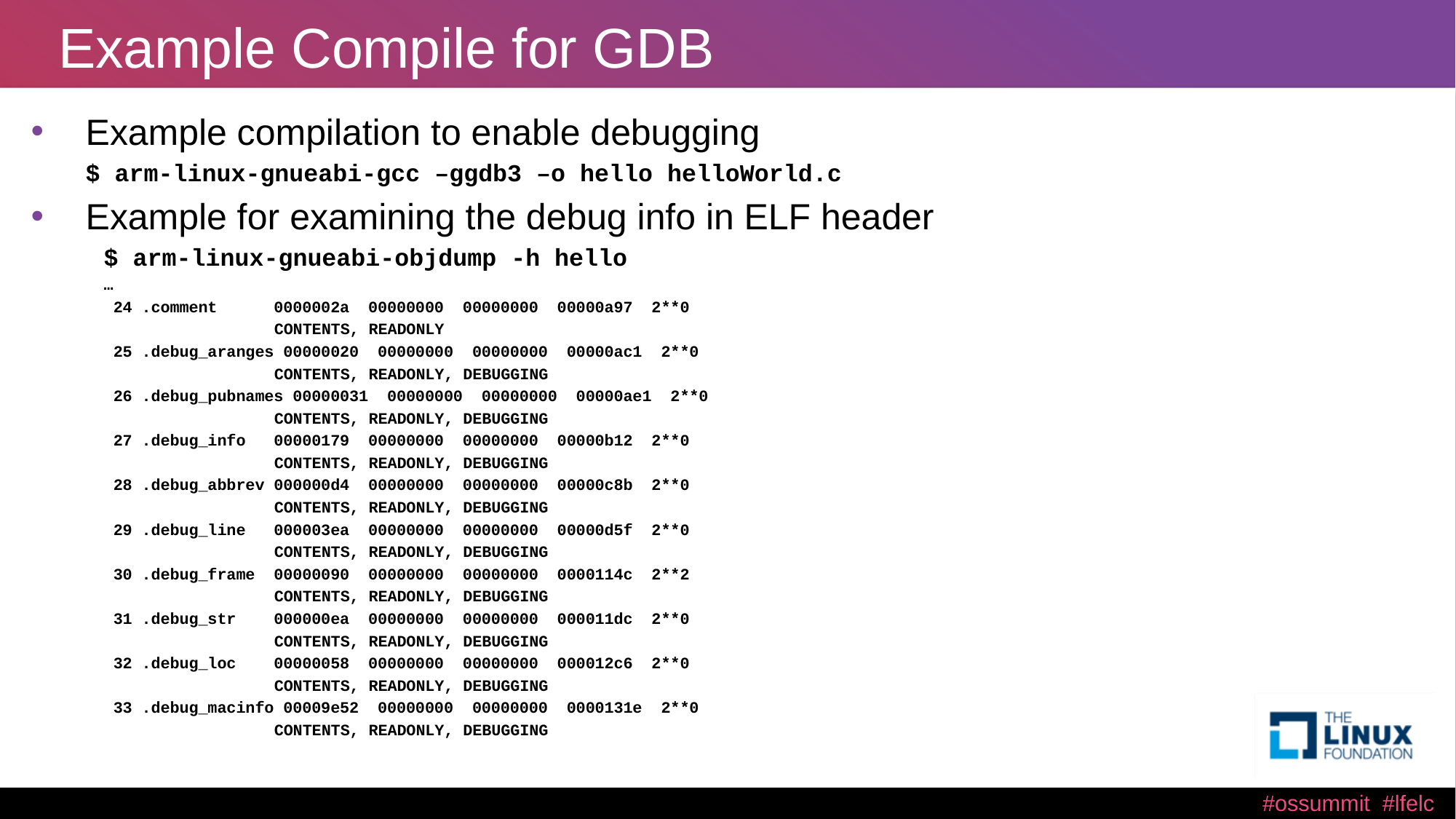

# Example Compile for GDB
Example compilation to enable debugging
	$ arm-linux-gnueabi-gcc –ggdb3 –o hello helloWorld.c
Example for examining the debug info in ELF header
$ arm-linux-gnueabi-objdump -h hello
…
 24 .comment      0000002a  00000000  00000000  00000a97  2**0
                  CONTENTS, READONLY
 25 .debug_aranges 00000020  00000000  00000000  00000ac1  2**0
                  CONTENTS, READONLY, DEBUGGING
 26 .debug_pubnames 00000031  00000000  00000000  00000ae1  2**0
                  CONTENTS, READONLY, DEBUGGING
 27 .debug_info   00000179  00000000  00000000  00000b12  2**0
                  CONTENTS, READONLY, DEBUGGING
 28 .debug_abbrev 000000d4  00000000  00000000  00000c8b  2**0
                  CONTENTS, READONLY, DEBUGGING
 29 .debug_line   000003ea  00000000  00000000  00000d5f  2**0
                  CONTENTS, READONLY, DEBUGGING
 30 .debug_frame  00000090  00000000  00000000  0000114c  2**2
                  CONTENTS, READONLY, DEBUGGING
 31 .debug_str    000000ea  00000000  00000000  000011dc  2**0
                  CONTENTS, READONLY, DEBUGGING
 32 .debug_loc    00000058  00000000  00000000  000012c6  2**0
                  CONTENTS, READONLY, DEBUGGING
 33 .debug_macinfo 00009e52  00000000  00000000  0000131e  2**0
                  CONTENTS, READONLY, DEBUGGING